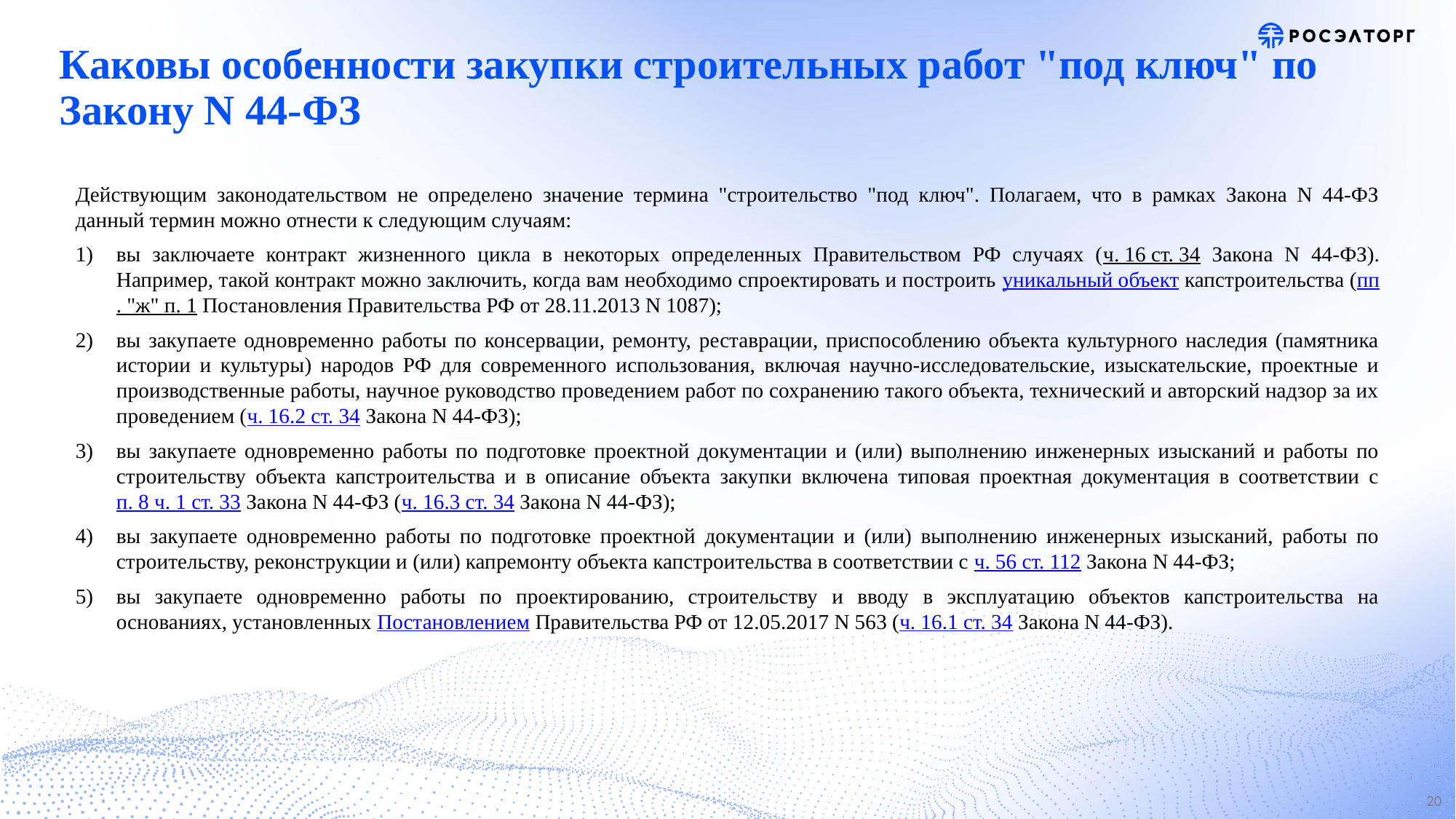

# Каковы особенности закупки строительных работ "под ключ" по Закону N 44-ФЗ
Действующим законодательством не определено значение термина "строительство "под ключ". Полагаем, что в рамках Закона N 44-ФЗ данный термин можно отнести к следующим случаям:
вы заключаете контракт жизненного цикла в некоторых определенных Правительством РФ случаях (ч. 16 ст. 34 Закона N 44-ФЗ). Например, такой контракт можно заключить, когда вам необходимо спроектировать и построить уникальный объект капстроительства (пп. "ж" п. 1 Постановления Правительства РФ от 28.11.2013 N 1087);
вы закупаете одновременно работы по консервации, ремонту, реставрации, приспособлению объекта культурного наследия (памятника истории и культуры) народов РФ для современного использования, включая научно-исследовательские, изыскательские, проектные и производственные работы, научное руководство проведением работ по сохранению такого объекта, технический и авторский надзор за их проведением (ч. 16.2 ст. 34 Закона N 44-ФЗ);
вы закупаете одновременно работы по подготовке проектной документации и (или) выполнению инженерных изысканий и работы по строительству объекта капстроительства и в описание объекта закупки включена типовая проектная документация в соответствии с п. 8 ч. 1 ст. 33 Закона N 44-ФЗ (ч. 16.3 ст. 34 Закона N 44-ФЗ);
вы закупаете одновременно работы по подготовке проектной документации и (или) выполнению инженерных изысканий, работы по строительству, реконструкции и (или) капремонту объекта капстроительства в соответствии с ч. 56 ст. 112 Закона N 44-ФЗ;
вы закупаете одновременно работы по проектированию, строительству и вводу в эксплуатацию объектов капстроительства на основаниях, установленных Постановлением Правительства РФ от 12.05.2017 N 563 (ч. 16.1 ст. 34 Закона N 44-ФЗ).